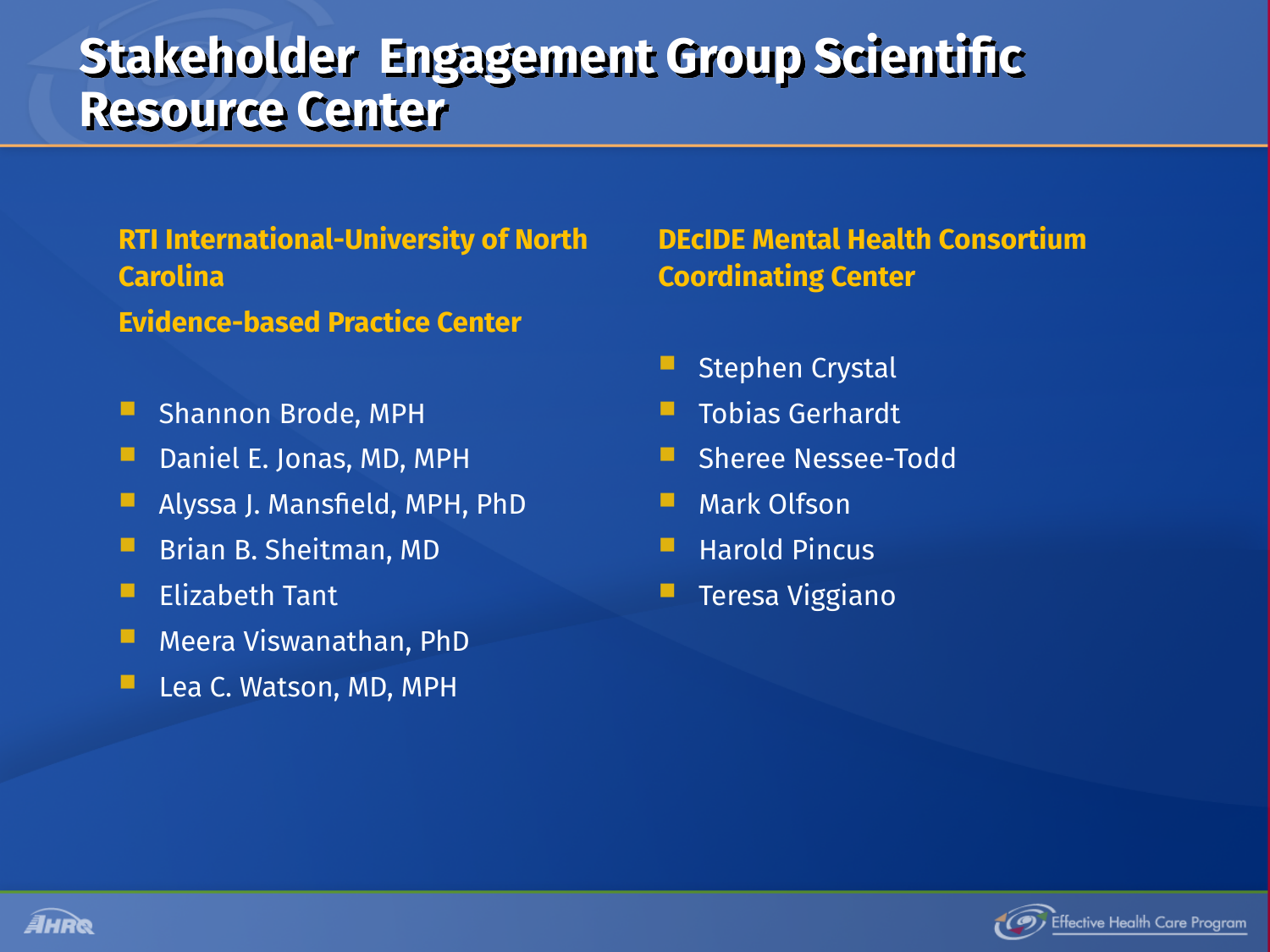

# Stakeholder  Engagement Group Scientific Resource Center
RTI International-University of North Carolina
Evidence-based Practice Center

Shannon Brode, MPH
Daniel E. Jonas, MD, MPH
Alyssa J. Mansfield, MPH, PhD
Brian B. Sheitman, MD
Elizabeth Tant
Meera Viswanathan, PhD
Lea C. Watson, MD, MPH

DEcIDE Mental Health Consortium Coordinating Center

Stephen Crystal
Tobias Gerhardt
Sheree Nessee-Todd
Mark Olfson
Harold Pincus
Teresa Viggiano